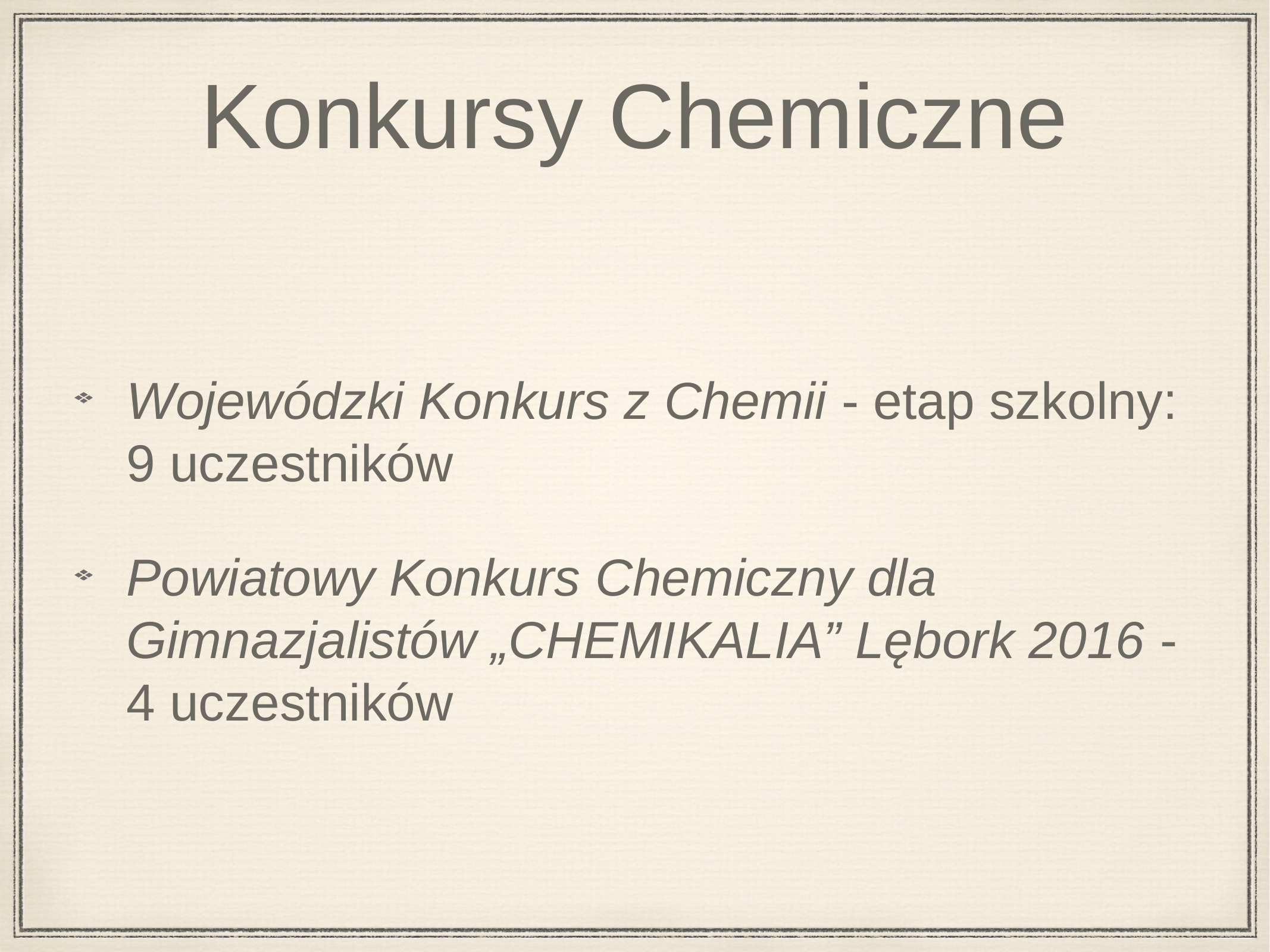

# Konkursy Chemiczne
Wojewódzki Konkurs z Chemii - etap szkolny: 9 uczestników
Powiatowy Konkurs Chemiczny dla Gimnazjalistów „CHEMIKALIA” Lębork 2016 - 4 uczestników